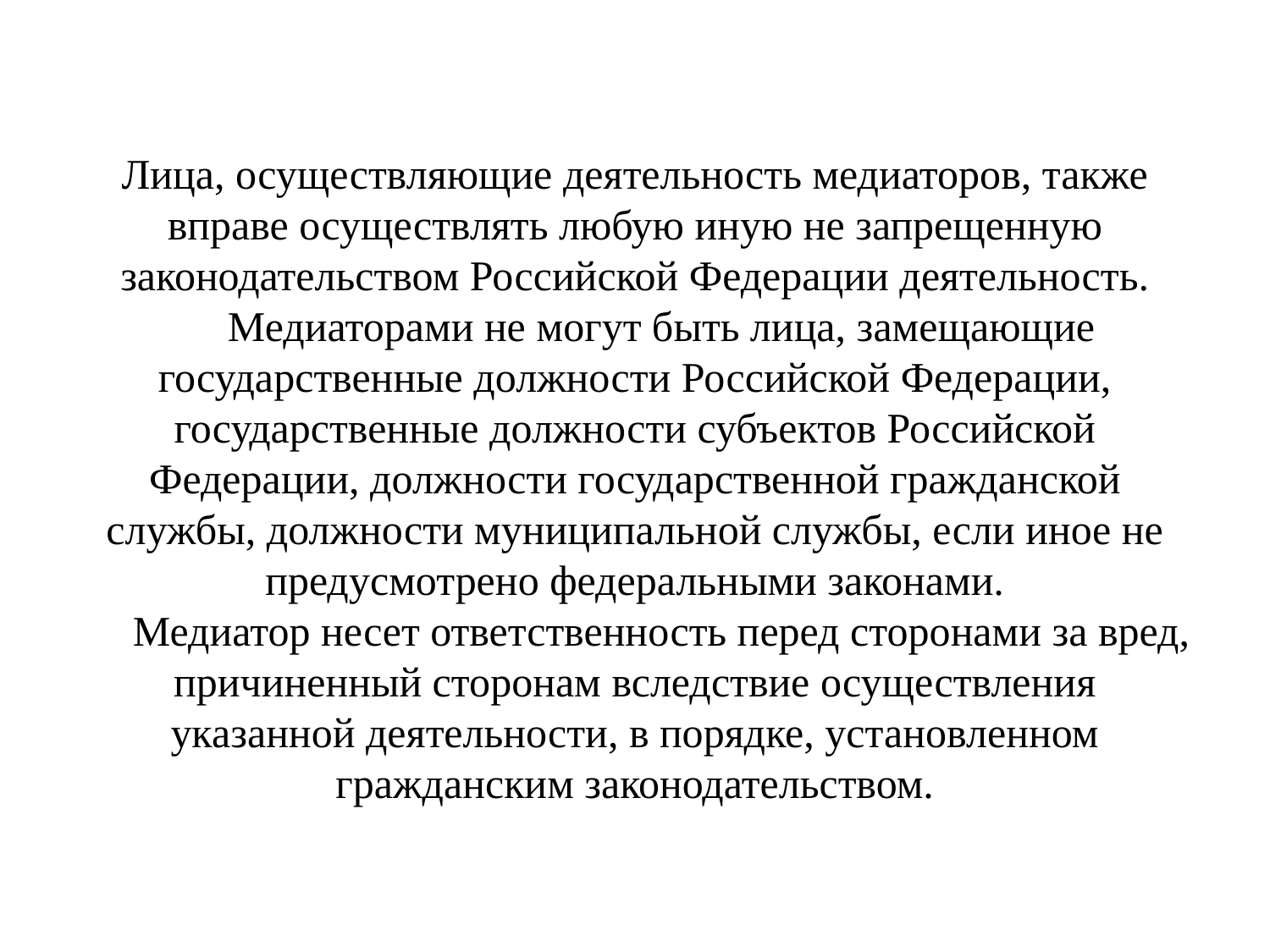

# Лица, осуществляющие деятельность медиаторов, также вправе осуществлять любую иную не запрещенную законодательством Российской Федерации деятельность. Медиаторами не могут быть лица, замещающие государственные должности Российской Федерации, государственные должности субъектов Российской Федерации, должности государственной гражданской службы, должности муниципальной службы, если иное не предусмотрено федеральными законами. Медиатор несет ответственность перед сторонами за вред, причиненный сторонам вследствие осуществления указанной деятельности, в порядке, установленном гражданским законодательством.